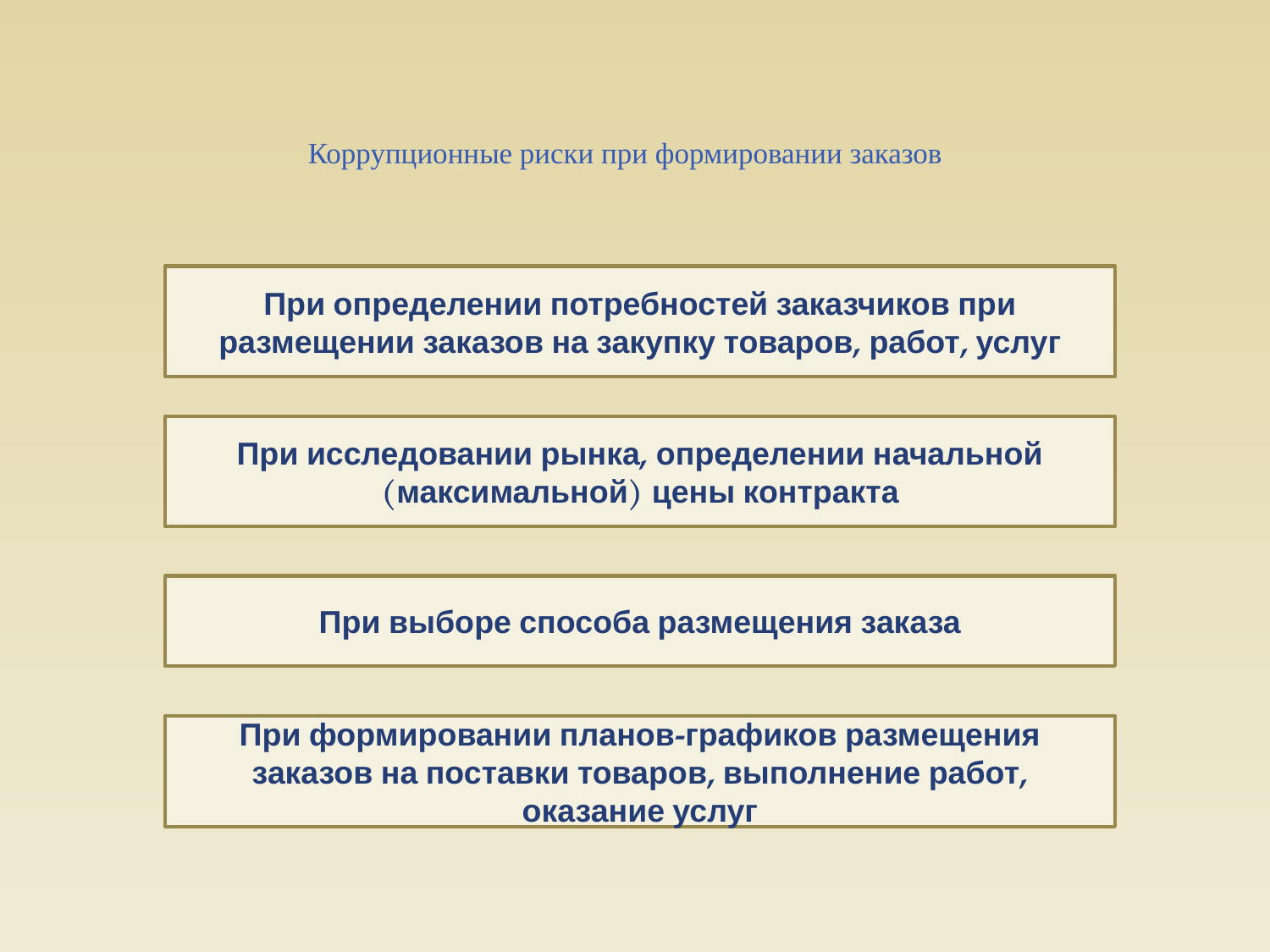

Коррупционные риски при формировании заказов
При определении потребностей заказчиков при размещении заказов на закупку товаров, работ, услуг
При исследовании рынка, определении начальной (максимальной) цены контракта
При выборе способа размещения заказа
При формировании планов-графиков размещения заказов на поставки товаров, выполнение работ, оказание услуг